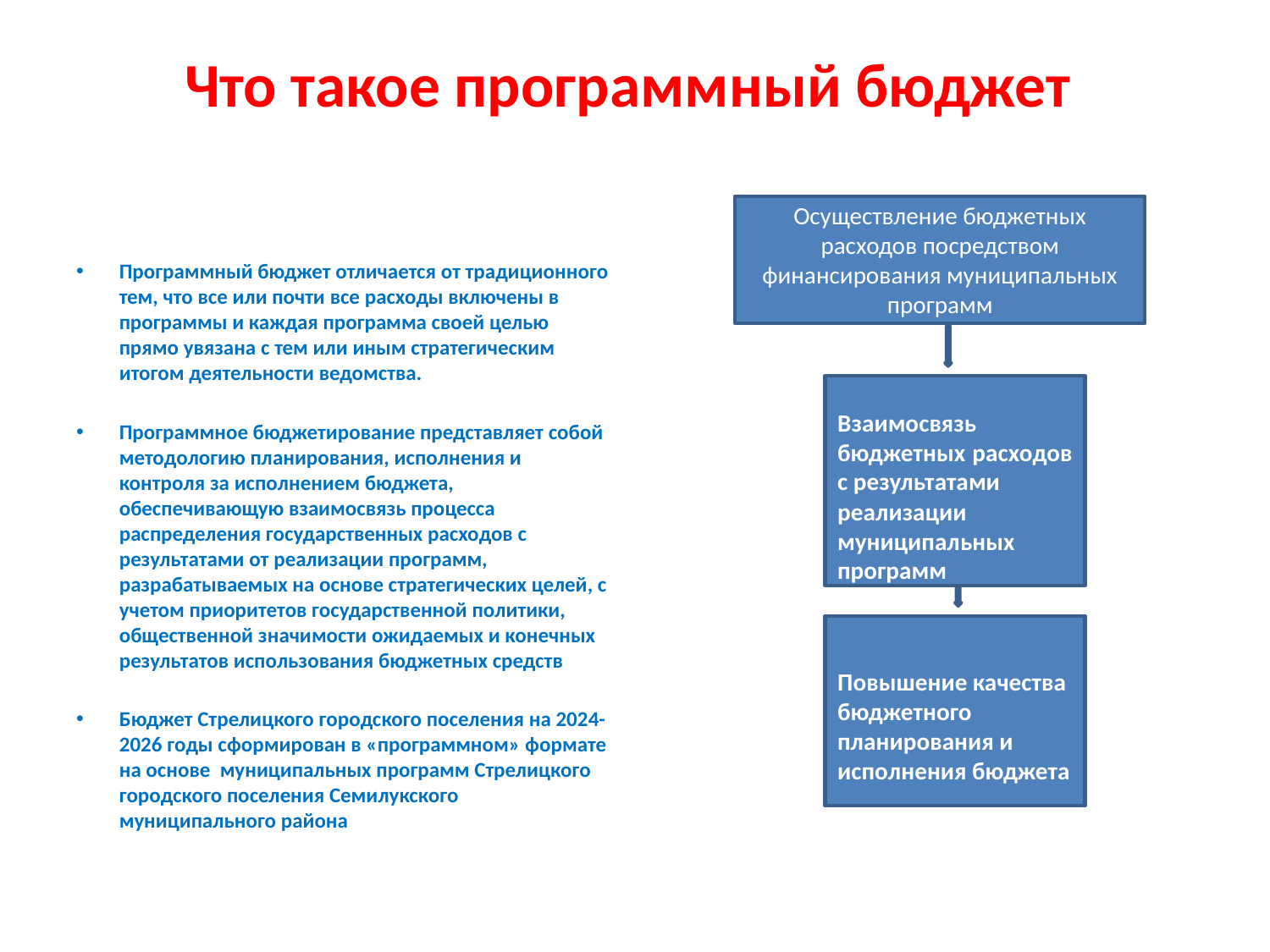

# Что такое программный бюджет
Осуществление бюджетных расходов посредством финансирования муниципальных программ

Программный бюджет отличается от традиционного тем, что все или почти все расходы включены в программы и каждая программа своей целью прямо увязана с тем или иным стратегическим итогом деятельности ведомства.

Программное бюджетирование представляет собой методологию планирования, исполнения и контроля за исполнением бюджета, обеспечивающую взаимосвязь процесса распределения государственных расходов с результатами от реализации программ, разрабатываемых на основе стратегических целей, с учетом приоритетов государственной политики, общественной значимости ожидаемых и конечных результатов использования бюджетных средств

Бюджет Стрелицкого городского поселения на 2024-2026 годы сформирован в «программном» формате на основе  муниципальных программ Стрелицкого городского поселения Семилукского муниципального района

Взаимосвязь
бюджетных расходов
с результатами
реализации
муниципальных
программ

Повышение качества
бюджетного
планирования и
исполнения бюджета